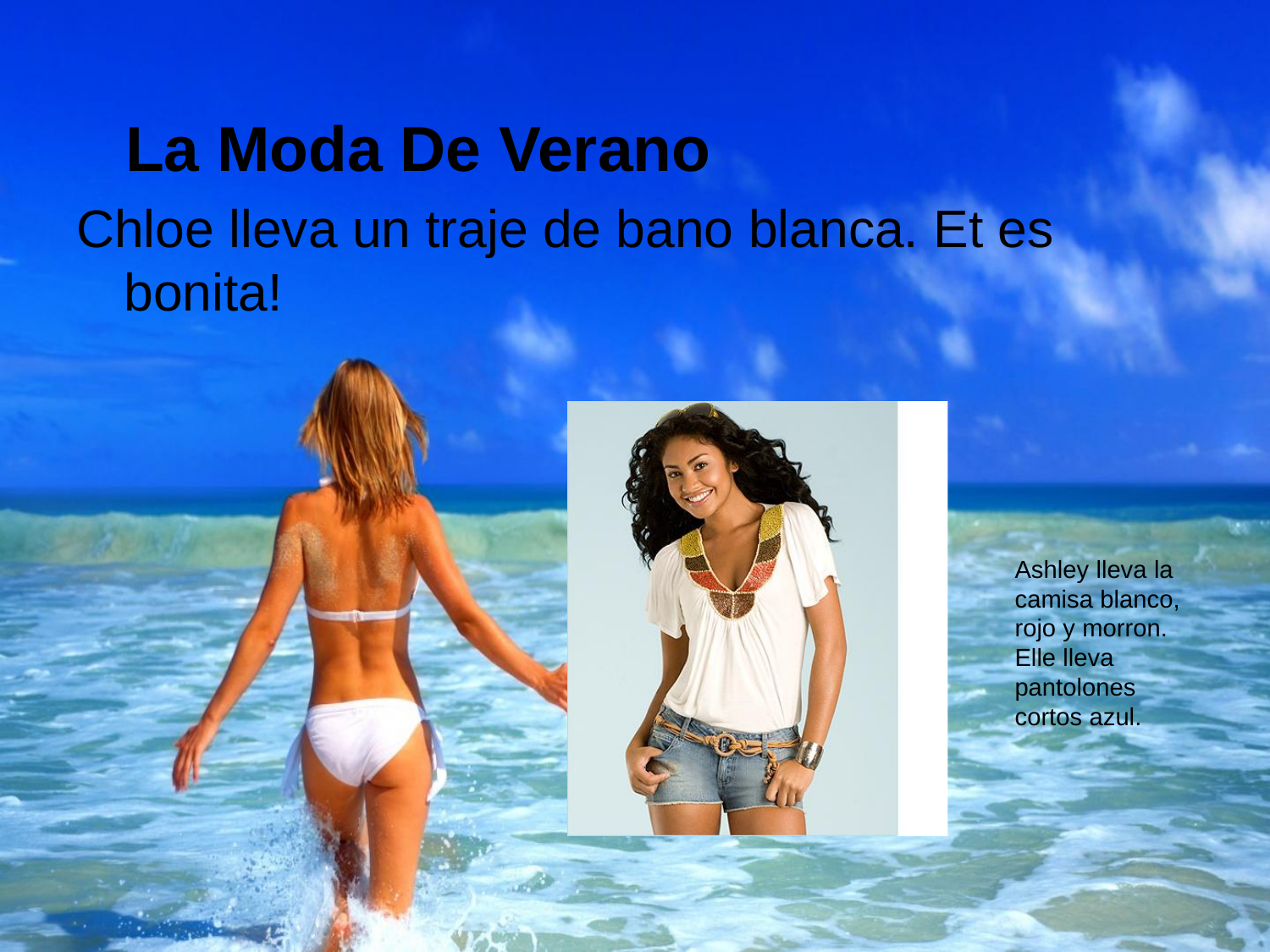

# La Moda De Verano
Chloe lleva un traje de bano blanca. Et es bonita!

Ashley lleva la camisa blanco, rojo y morron. Elle lleva pantolones cortos azul.